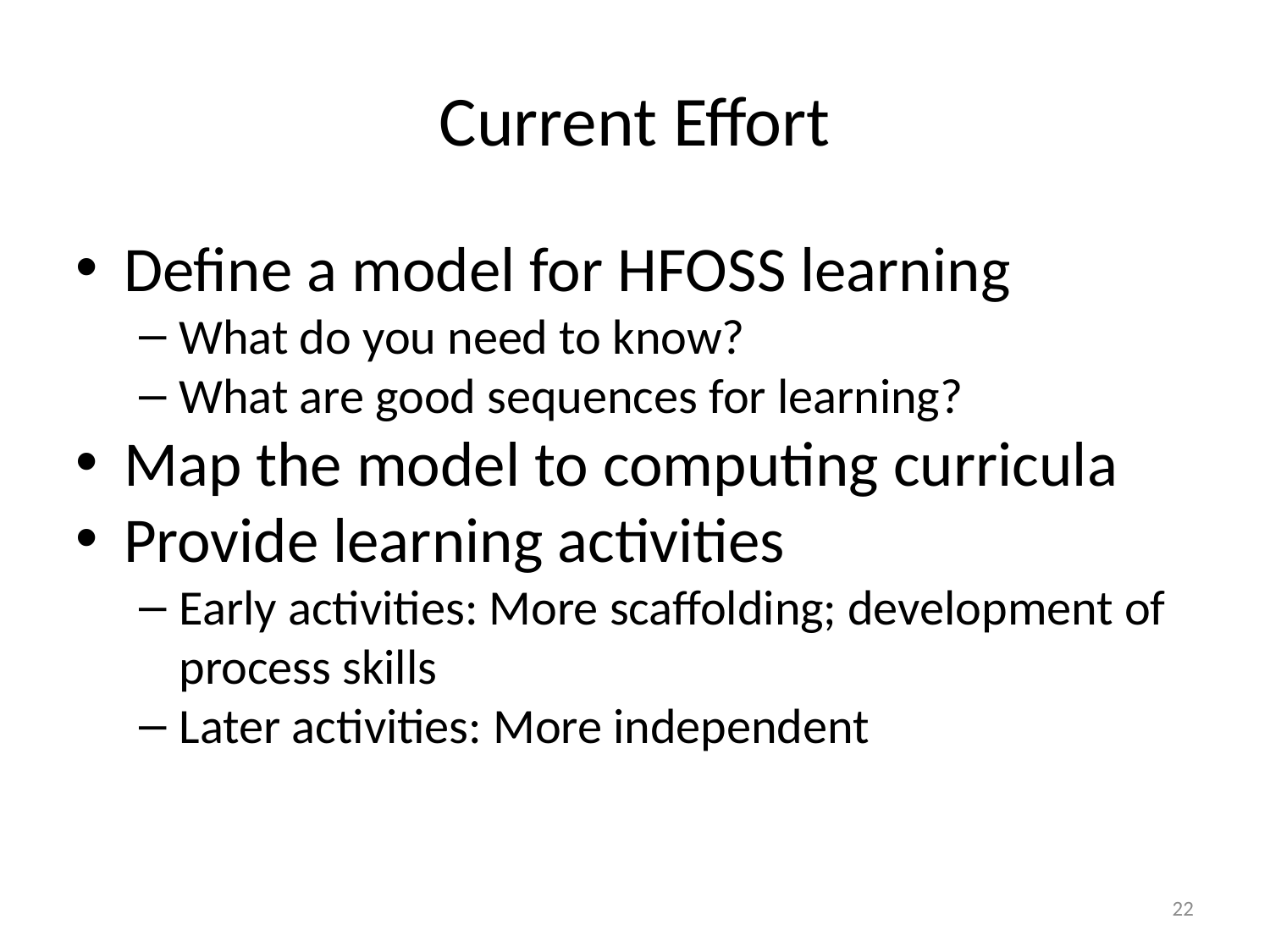

Current Effort
Define a model for HFOSS learning
What do you need to know?
What are good sequences for learning?
Map the model to computing curricula
Provide learning activities
Early activities: More scaffolding; development of process skills
Later activities: More independent
22